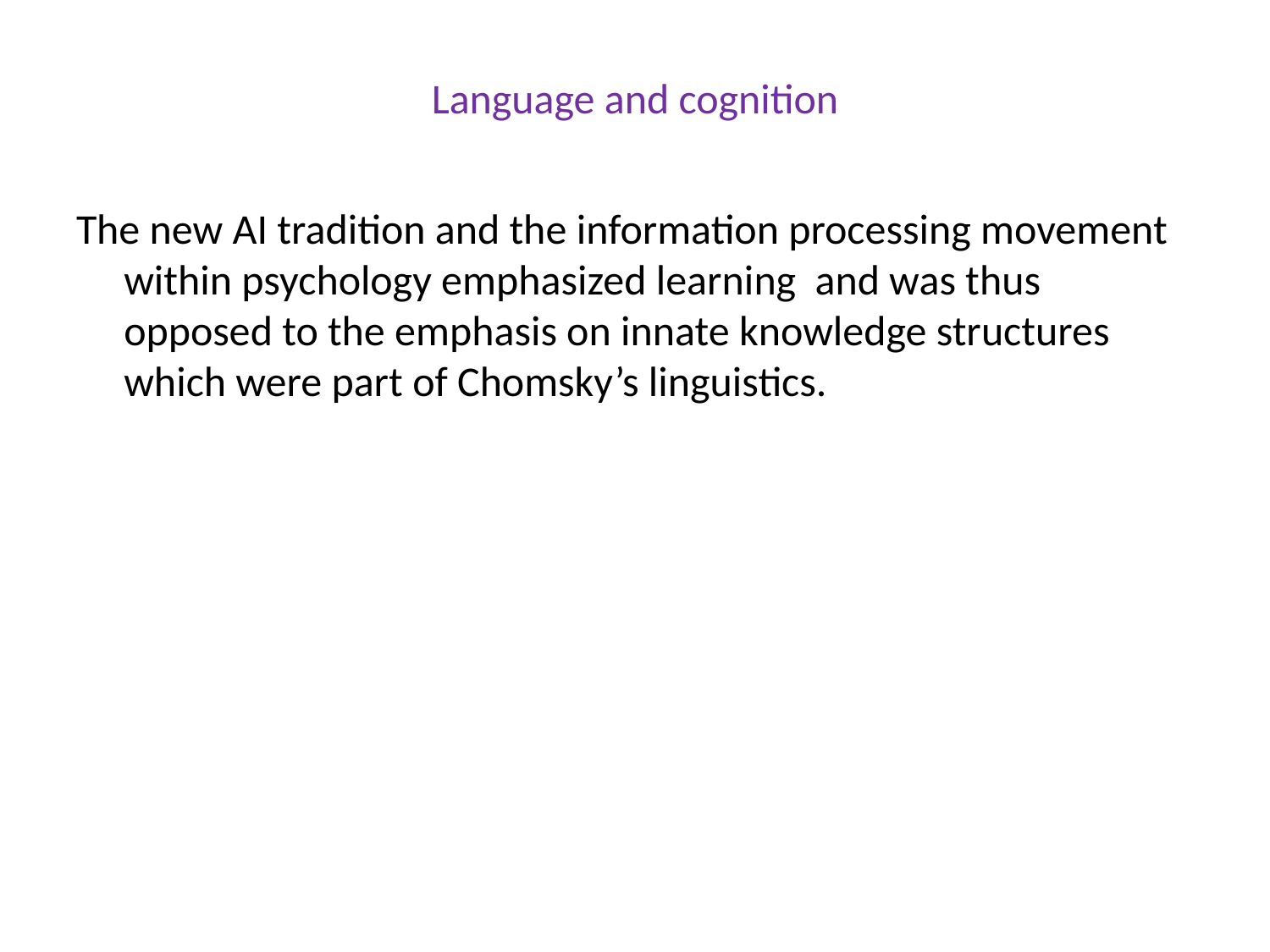

# Language and cognition

The new AI tradition and the information processing movement  within psychology emphasized learning  and was thus opposed to the emphasis on innate knowledge structures which were part of Chomsky’s linguistics.